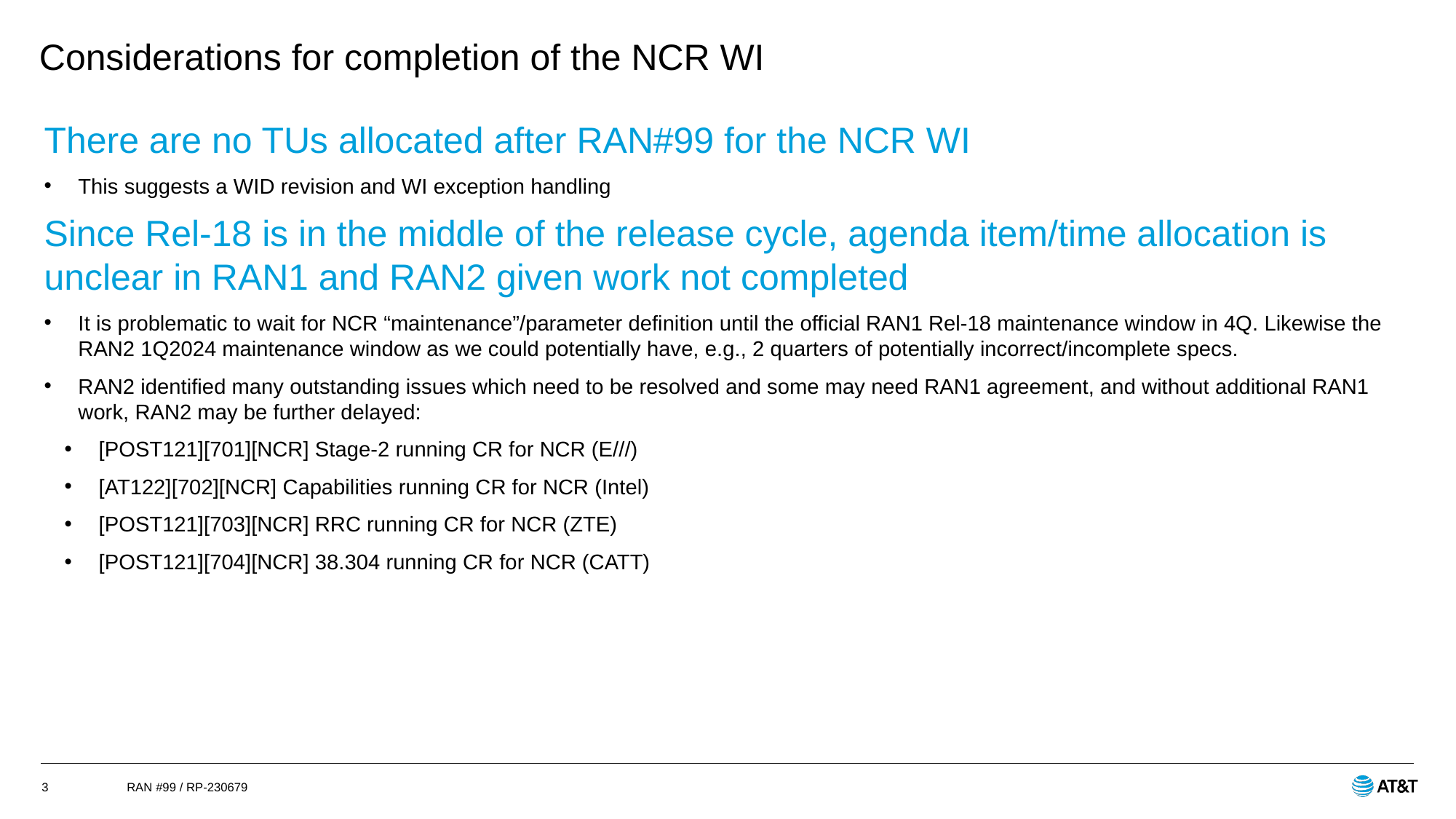

# Considerations for completion of the NCR WI
There are no TUs allocated after RAN#99 for the NCR WI
This suggests a WID revision and WI exception handling
Since Rel-18 is in the middle of the release cycle, agenda item/time allocation is unclear in RAN1 and RAN2 given work not completed
It is problematic to wait for NCR “maintenance”/parameter definition until the official RAN1 Rel-18 maintenance window in 4Q. Likewise the RAN2 1Q2024 maintenance window as we could potentially have, e.g., 2 quarters of potentially incorrect/incomplete specs.
RAN2 identified many outstanding issues which need to be resolved and some may need RAN1 agreement, and without additional RAN1 work, RAN2 may be further delayed:
[POST121][701][NCR] Stage-2 running CR for NCR (E///)
[AT122][702][NCR] Capabilities running CR for NCR (Intel)
[POST121][703][NCR] RRC running CR for NCR (ZTE)
[POST121][704][NCR] 38.304 running CR for NCR (CATT)
3
RAN #99 / RP-230679